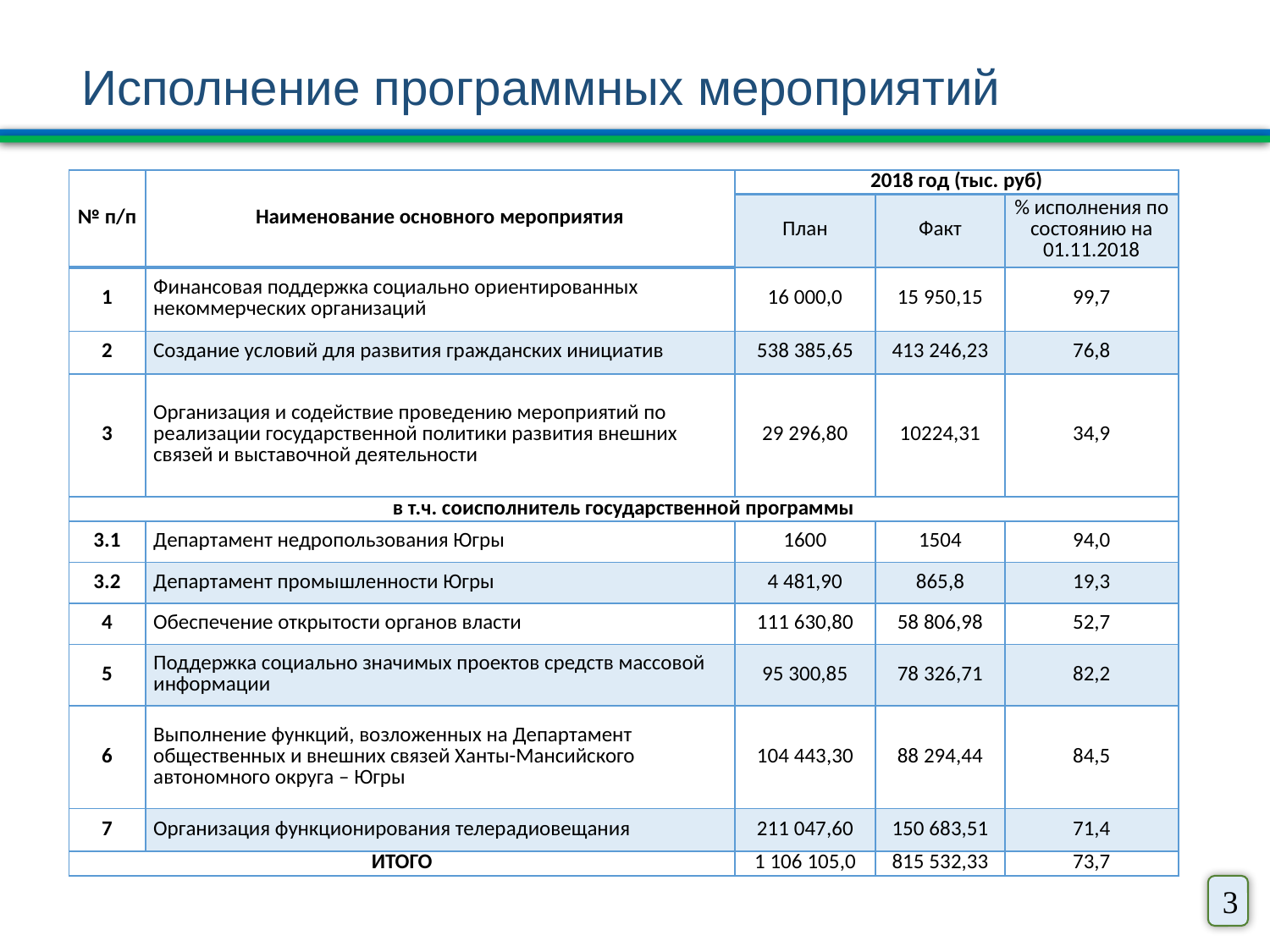

Исполнение программных мероприятий

| № п/п | Наименование основного мероприятия | 2018 год (тыс. руб) |  |  |
| --- | --- | --- | --- | --- |
|  |  | План | Факт | % исполнения по состоянию на 01.11.2018 |
| 1 | Финансовая поддержка социально ориентированных некоммерческих организаций | 16 000,0 | 15 950,15 | 99,7 |
| 2 | Создание условий для развития гражданских инициатив | 538 385,65 | 413 246,23 | 76,8 |
| 3 | Организация и содействие проведению мероприятий по реализации государственной политики развития внешних связей и выставочной деятельности | 29 296,80 | 10224,31 | 34,9 |
| в т.ч. соисполнитель государственной программы |  |  |  |  |
| 3.1 | Департамент недропользования Югры | 1600 | 1504 | 94,0 |
| 3.2 | Департамент промышленности Югры | 4 481,90 | 865,8 | 19,3 |
| 4 | Обеспечение открытости органов власти | 111 630,80 | 58 806,98 | 52,7 |
| 5 | Поддержка социально значимых проектов средств массовой информации | 95 300,85 | 78 326,71 | 82,2 |
| 6 | Выполнение функций, возложенных на Департамент общественных и внешних связей Ханты-Мансийского автономного округа – Югры | 104 443,30 | 88 294,44 | 84,5 |
| 7 | Организация функционирования телерадиовещания | 211 047,60 | 150 683,51 | 71,4 |
| ИТОГО |  | 1 106 105,0 | 815 532,33 | 73,7 |
3